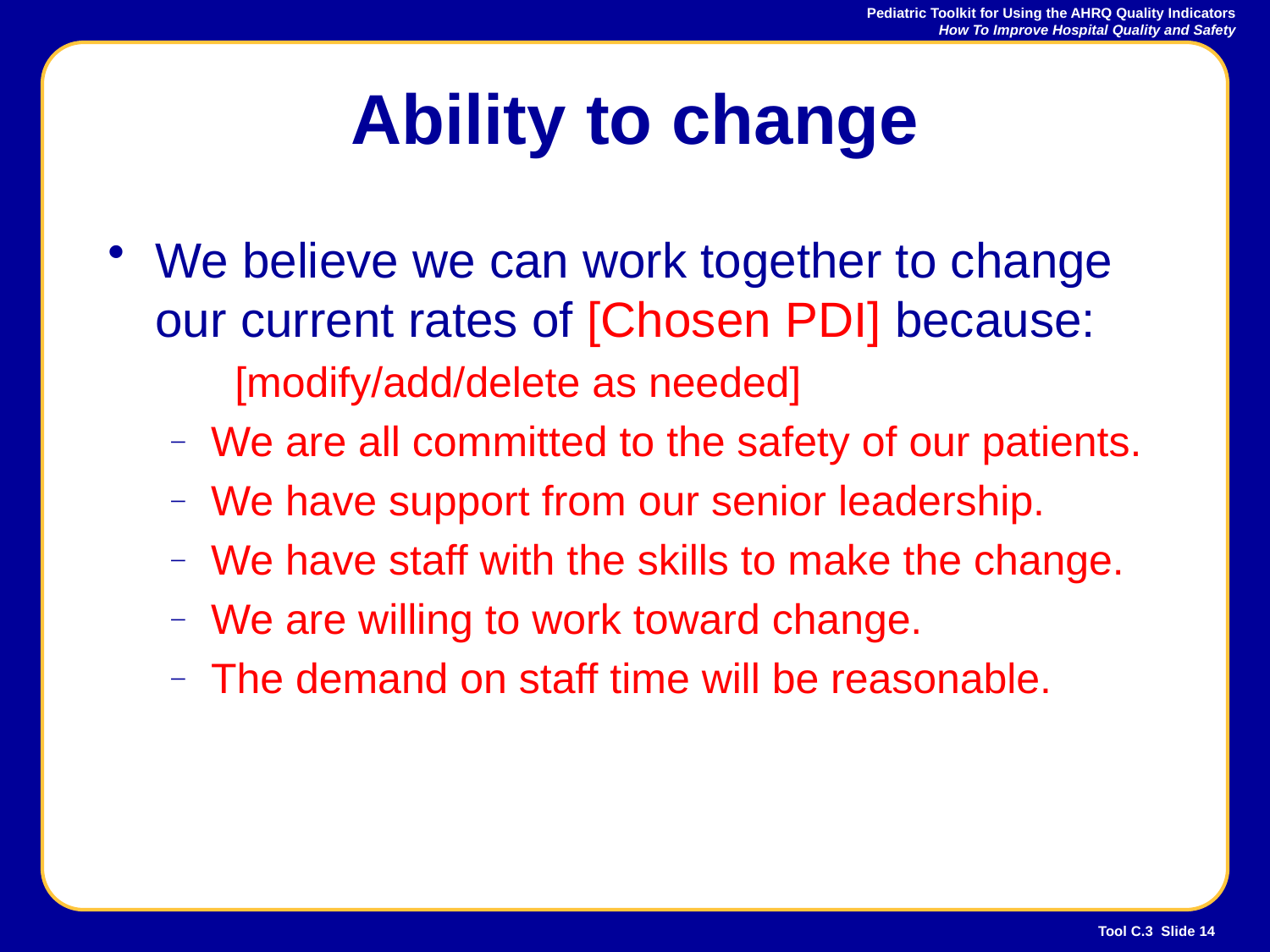

# Ability to change
We believe we can work together to change our current rates of [Chosen PDI] because:
	[modify/add/delete as needed]
We are all committed to the safety of our patients.
We have support from our senior leadership.
We have staff with the skills to make the change.
We are willing to work toward change.
The demand on staff time will be reasonable.